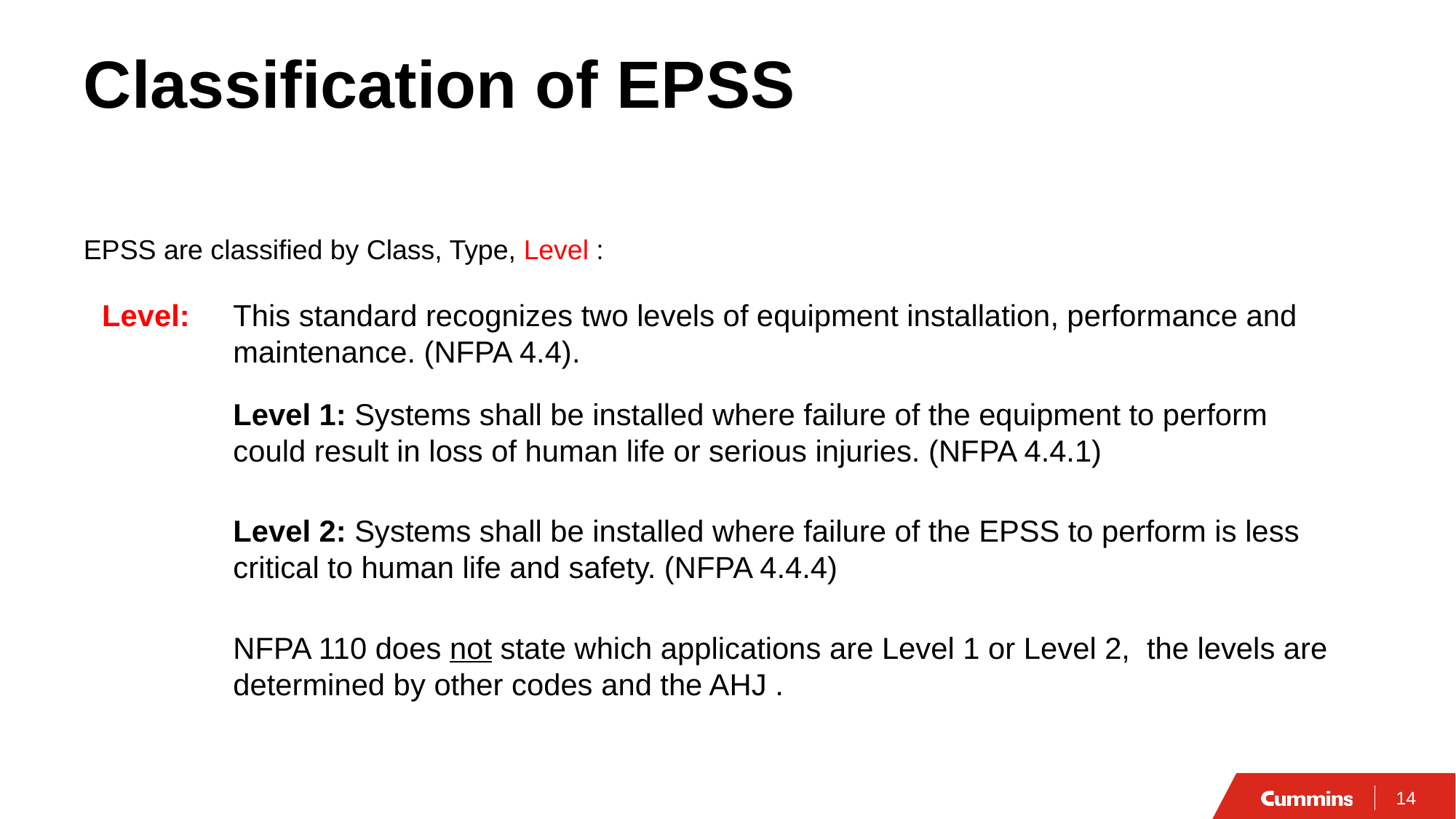

# Classification of EPSS
EPSS are classified by Class, Type, Level :
This standard recognizes two levels of equipment installation, performance and maintenance. (NFPA 4.4).
Level:
Level 1: Systems shall be installed where failure of the equipment to perform could result in loss of human life or serious injuries. (NFPA 4.4.1)
Level 2: Systems shall be installed where failure of the EPSS to perform is less critical to human life and safety. (NFPA 4.4.4)
NFPA 110 does not state which applications are Level 1 or Level 2,  the levels are determined by other codes and the AHJ .